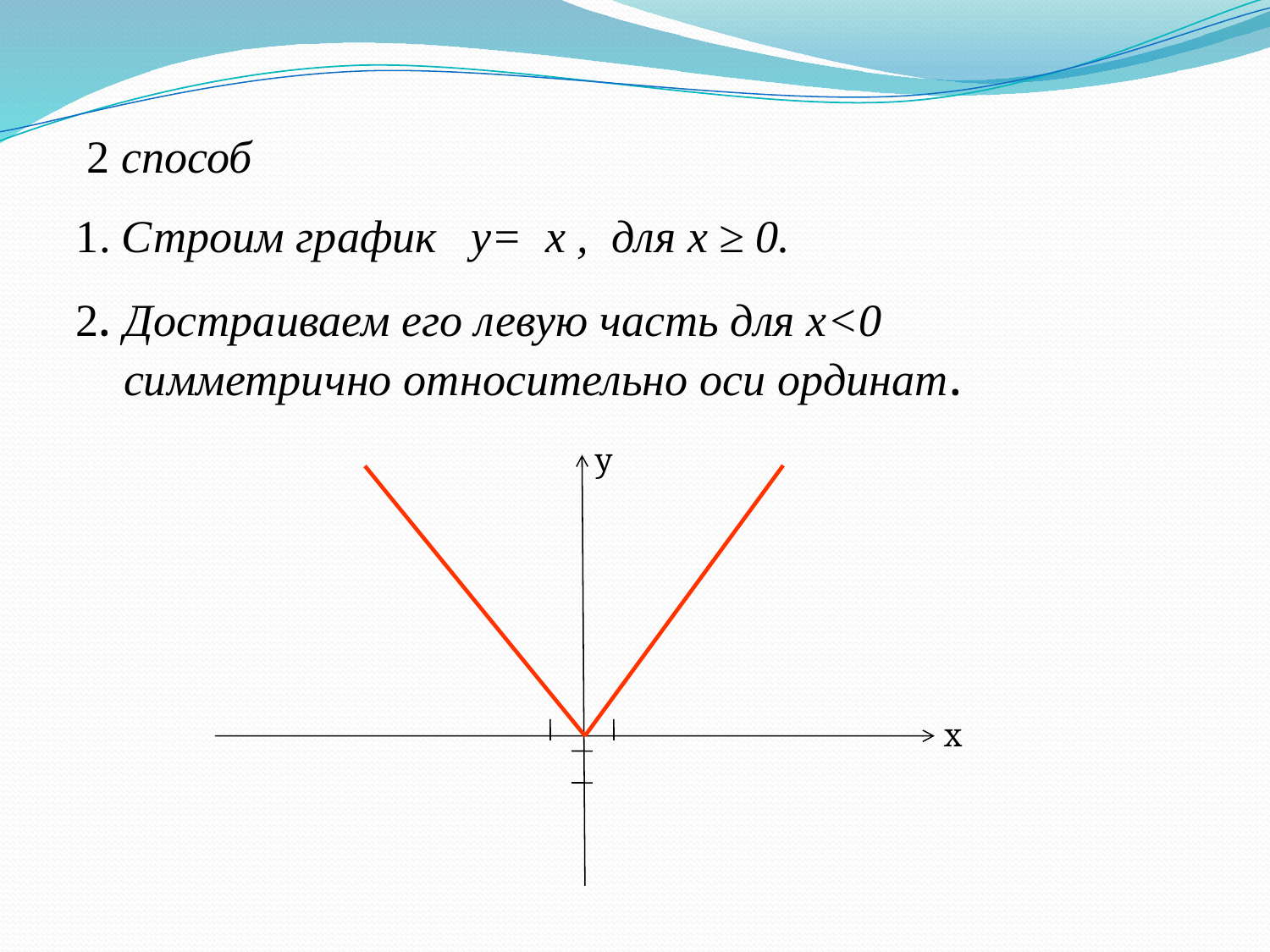

2 способ

1. Строим график   у=  х ,  для х ≥ 0.
2. Достраиваем его левую часть для х<0 симметрично относительно оси ординат.
у

х